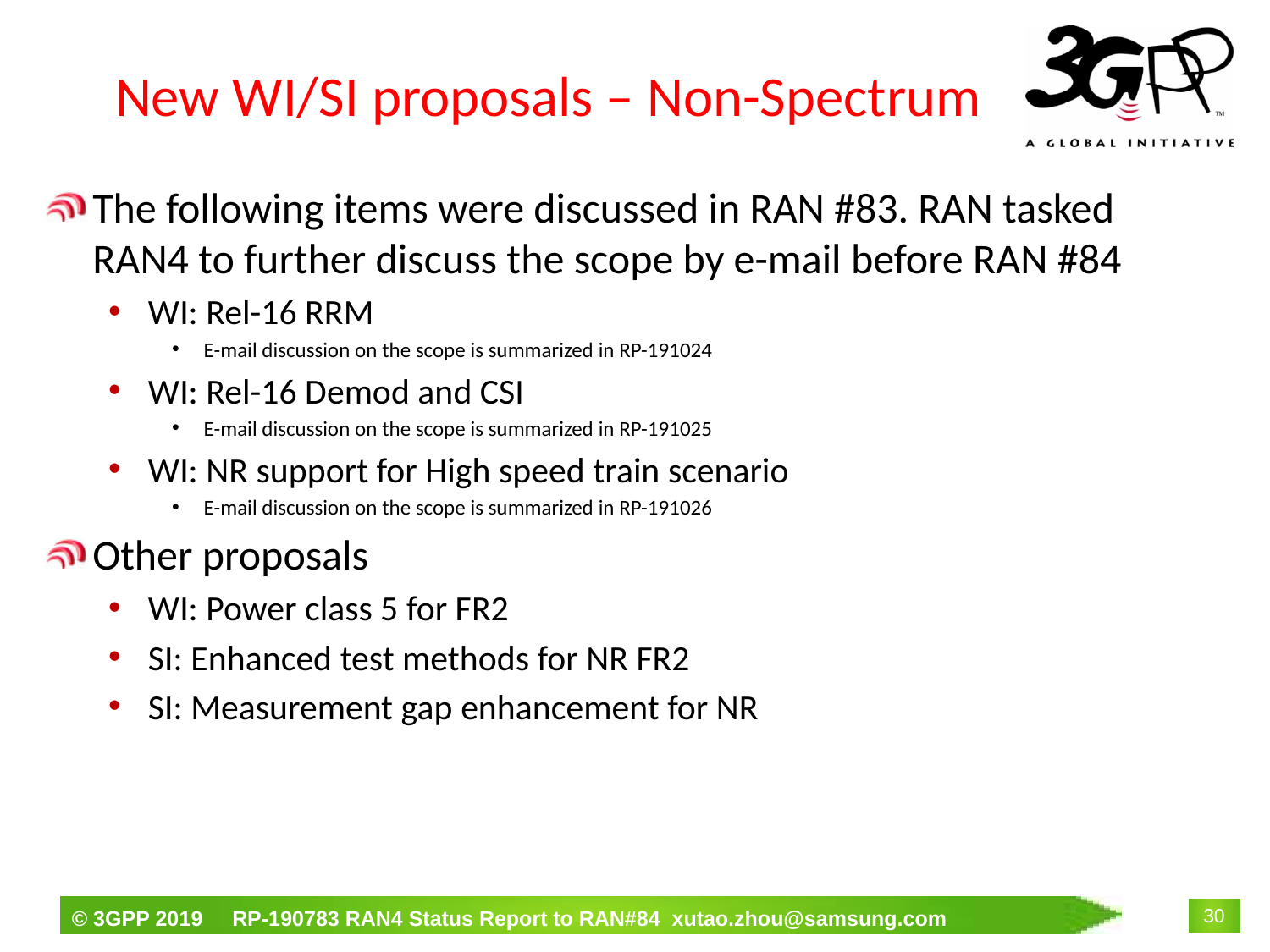

# New WI/SI proposals – Non-Spectrum
The following items were discussed in RAN #83. RAN tasked RAN4 to further discuss the scope by e-mail before RAN #84
WI: Rel-16 RRM
E-mail discussion on the scope is summarized in RP-191024
WI: Rel-16 Demod and CSI
E-mail discussion on the scope is summarized in RP-191025
WI: NR support for High speed train scenario
E-mail discussion on the scope is summarized in RP-191026
Other proposals
WI: Power class 5 for FR2
SI: Enhanced test methods for NR FR2
SI: Measurement gap enhancement for NR